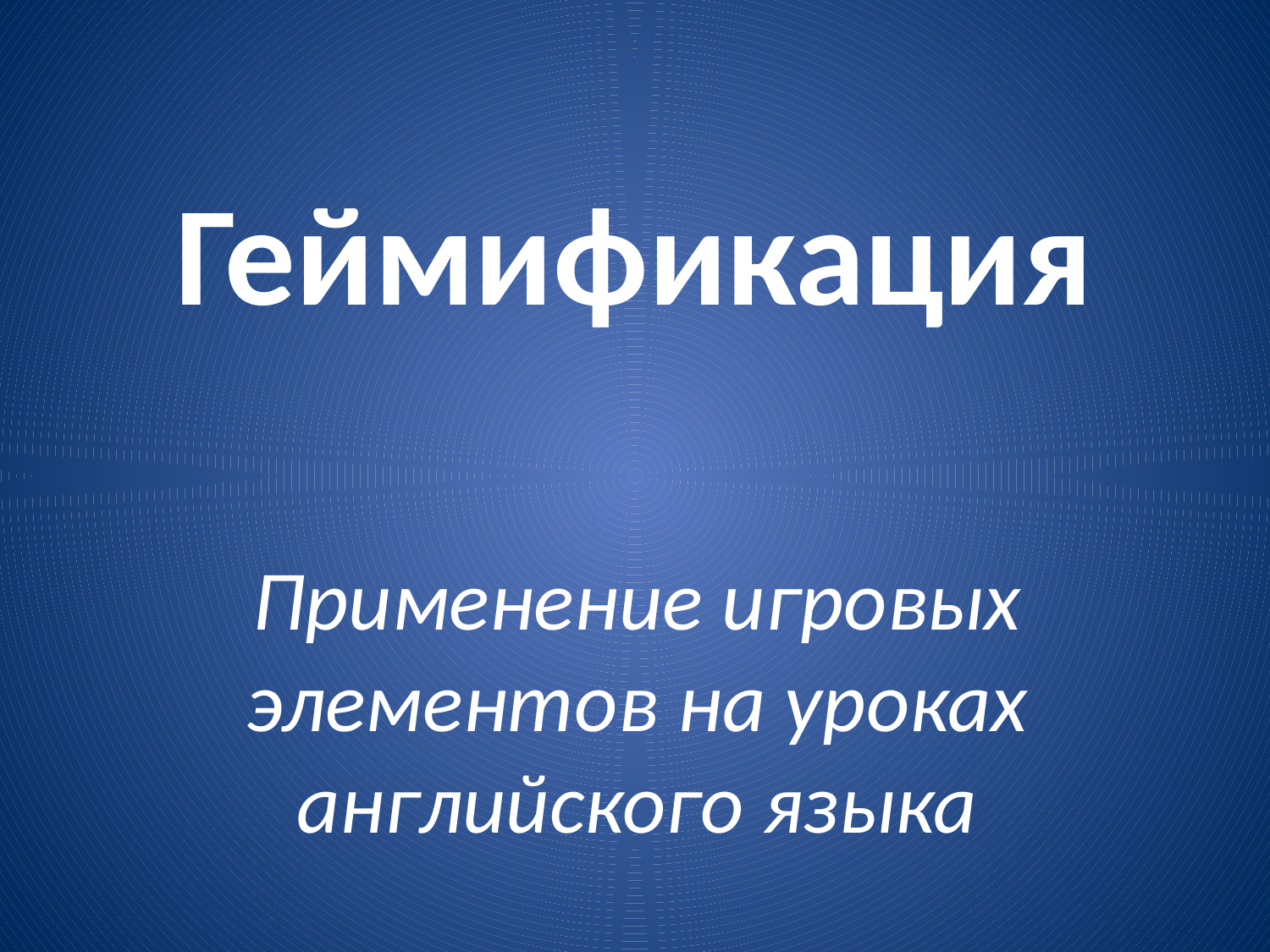

# Геймификация
Применение игровых элементов на уроках английского языка